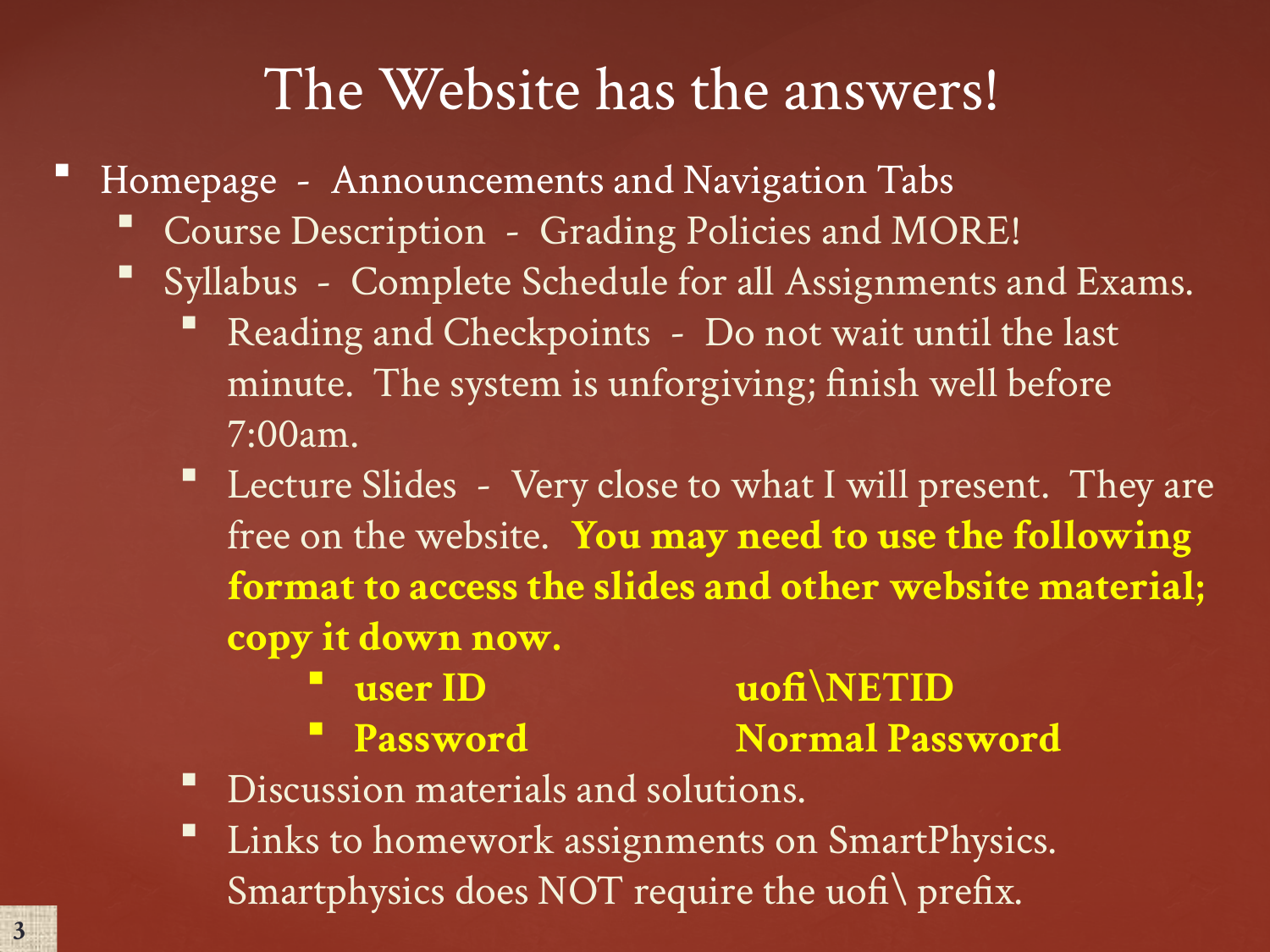

# The Website has the answers!
Homepage  -  Announcements and Navigation Tabs
Course Description  -  Grading Policies and MORE!
Syllabus  -  Complete Schedule for all Assignments and Exams.
Reading and Checkpoints  -  Do not wait until the last minute.  The system is unforgiving; finish well before 7:00am.
Lecture Slides  -  Very close to what I will present.  They are free on the website.  You may need to use the following format to access the slides and other website material; copy it down now.
user ID 		uofi\NETID
Password		Normal Password
Discussion materials and solutions.
Links to homework assignments on SmartPhysics.  Smartphysics does NOT require the uofi\ prefix.

3